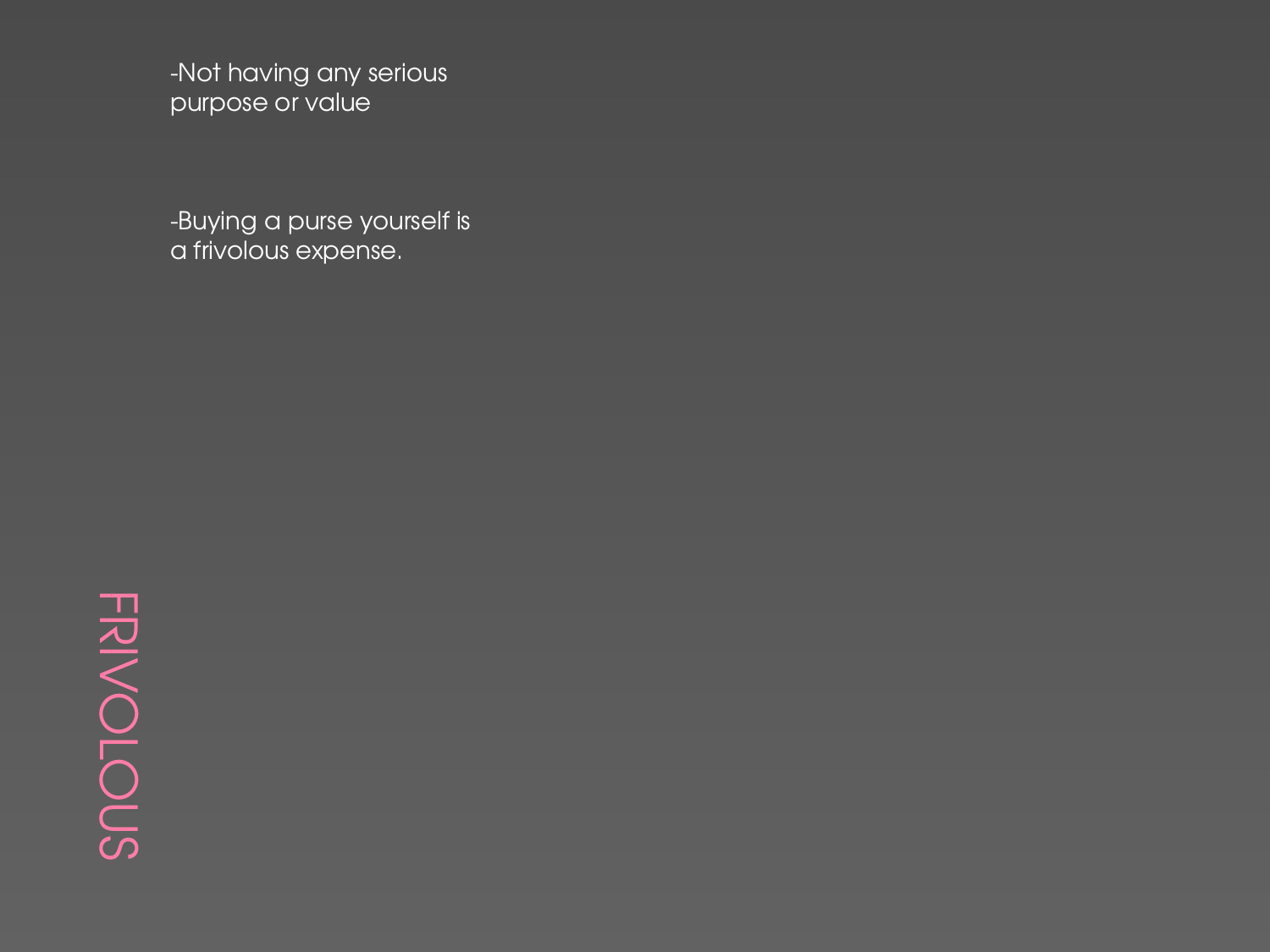

# Frivolous
-Not having any serious purpose or value

-Buying a purse yourself is a frivolous expense.